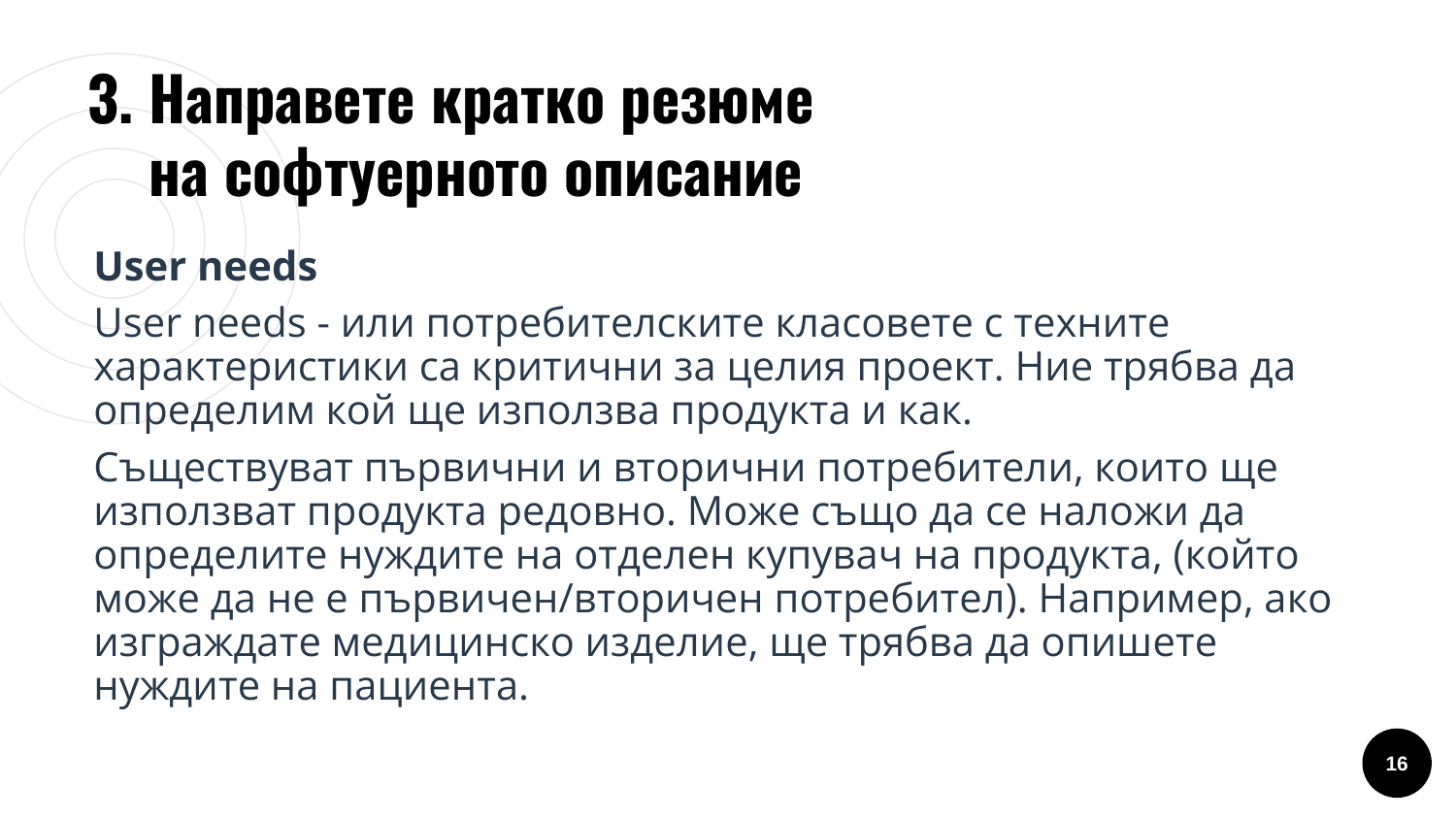

# 3. Направете кратко резюме
    на софтуерното описание
User needs
User needs - или потребителските класовете с техните характеристики са критични за целия проект. Ние трябва да определим кой ще използва продукта и как.
Съществуват първични и вторични потребители, които ще използват продукта редовно. Може също да се наложи да определите нуждите на отделен купувач на продукта, (който може да не е първичен/вторичен потребител). Например, ако изграждате медицинско изделие, ще трябва да опишете нуждите на пациента.
Lorem um congue
16